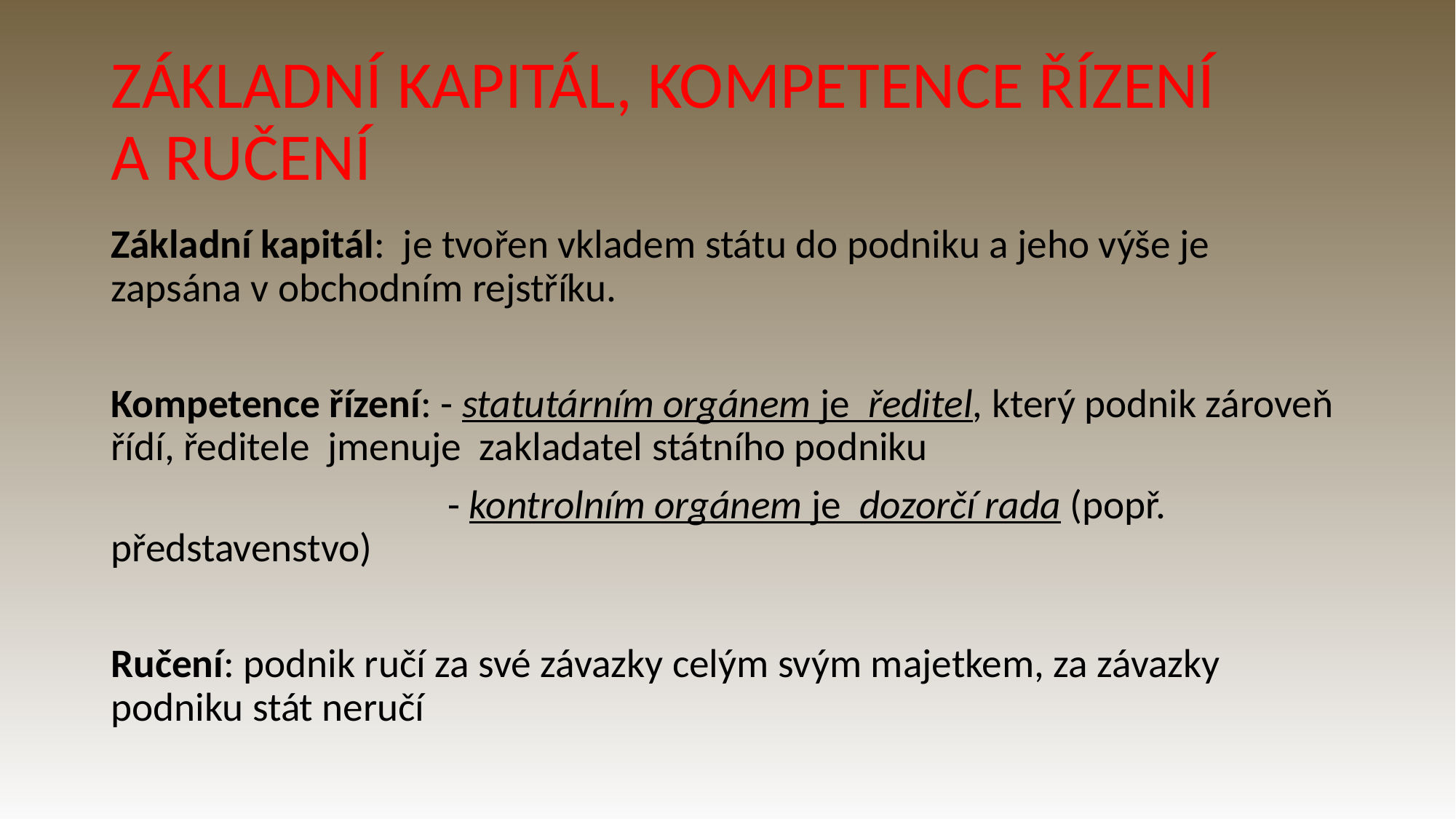

# ZÁKLADNÍ KAPITÁL, KOMPETENCE ŘÍZENÍ A RUČENÍ
Základní kapitál:  je tvořen vkladem státu do podniku a jeho výše je zapsána v obchodním rejstříku.

Kompetence řízení: - statutárním orgánem je  ředitel, který podnik zároveň řídí, ředitele  jmenuje  zakladatel státního podniku
                                     - kontrolním orgánem je  dozorčí rada (popř. představenstvo)

Ručení: podnik ručí za své závazky celým svým majetkem, za závazky podniku stát neručí